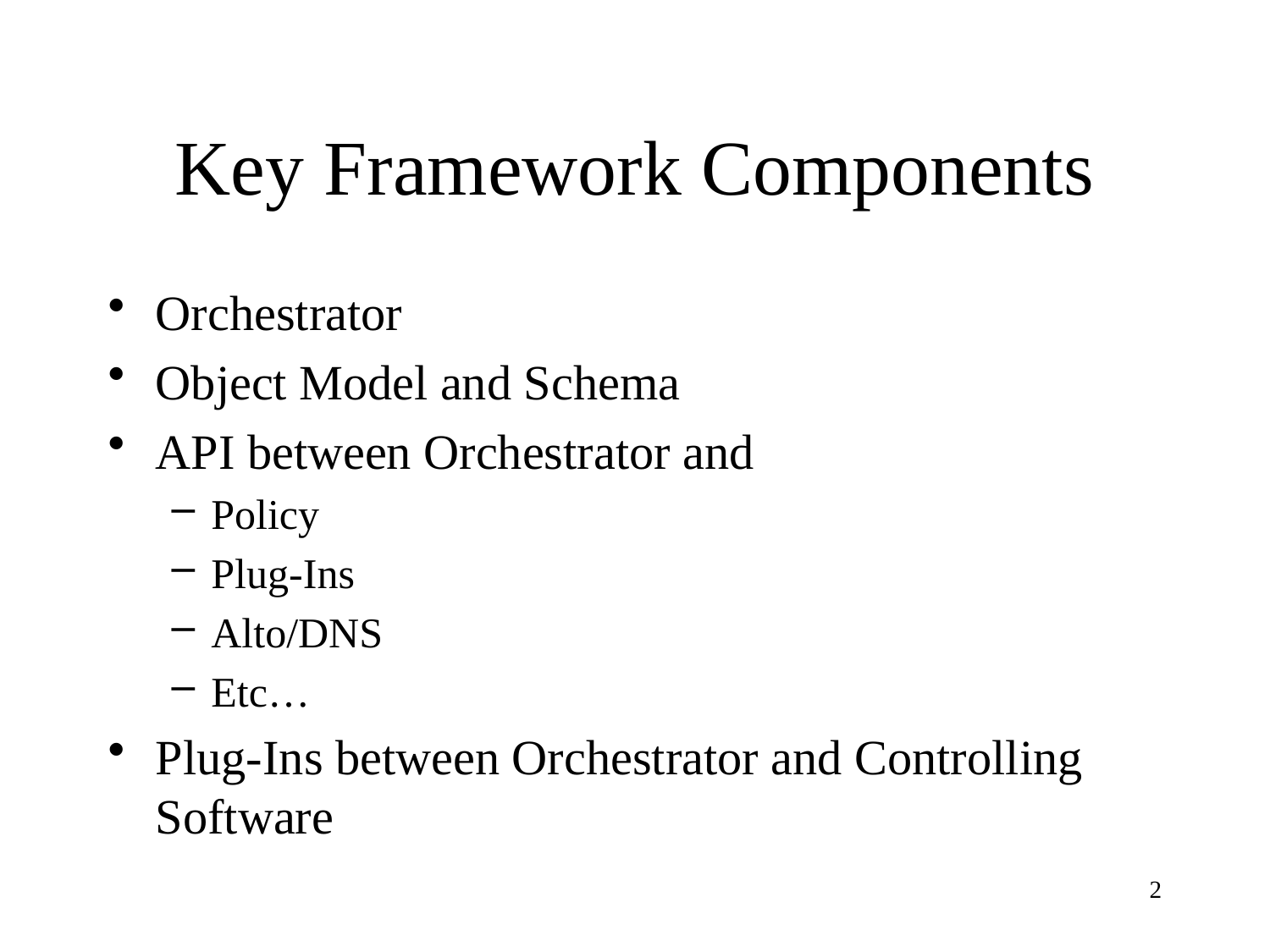

# Key Framework Components
Orchestrator
Object Model and Schema
API between Orchestrator and
Policy
Plug-Ins
Alto/DNS
Etc…
Plug-Ins between Orchestrator and Controlling Software

2